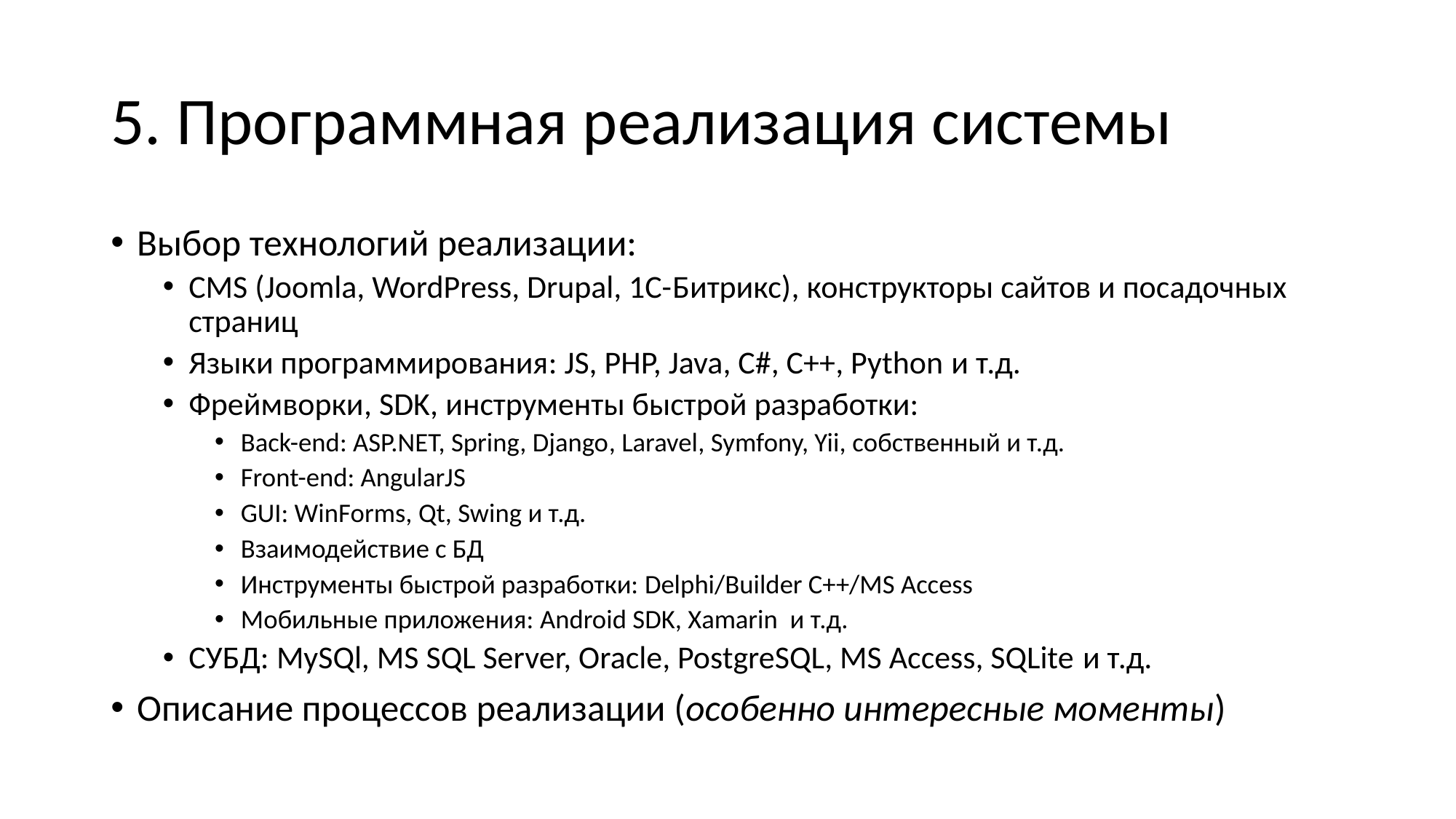

# 5. Программная реализация системы
Выбор технологий реализации:
CMS (Joomla, WordPress, Drupal, 1C-Битрикс), конструкторы сайтов и посадочных страниц
Языки программирования: JS, PHP, Java, C#, C++, Python и т.д.
Фреймворки, SDK, инструменты быстрой разработки:
Back-end: ASP.NET, Spring, Django, Laravel, Symfony, Yii, собственный и т.д.
Front-end: AngularJS
GUI: WinForms, Qt, Swing и т.д.
Взаимодействие с БД
Инструменты быстрой разработки: Delphi/Builder C++/MS Access
Мобильные приложения: Android SDK, Xamarin  и т.д.
СУБД: MySQl, MS SQL Server, Oracle, PostgreSQL, MS Access, SQLite и т.д.
Описание процессов реализации (особенно интересные моменты)